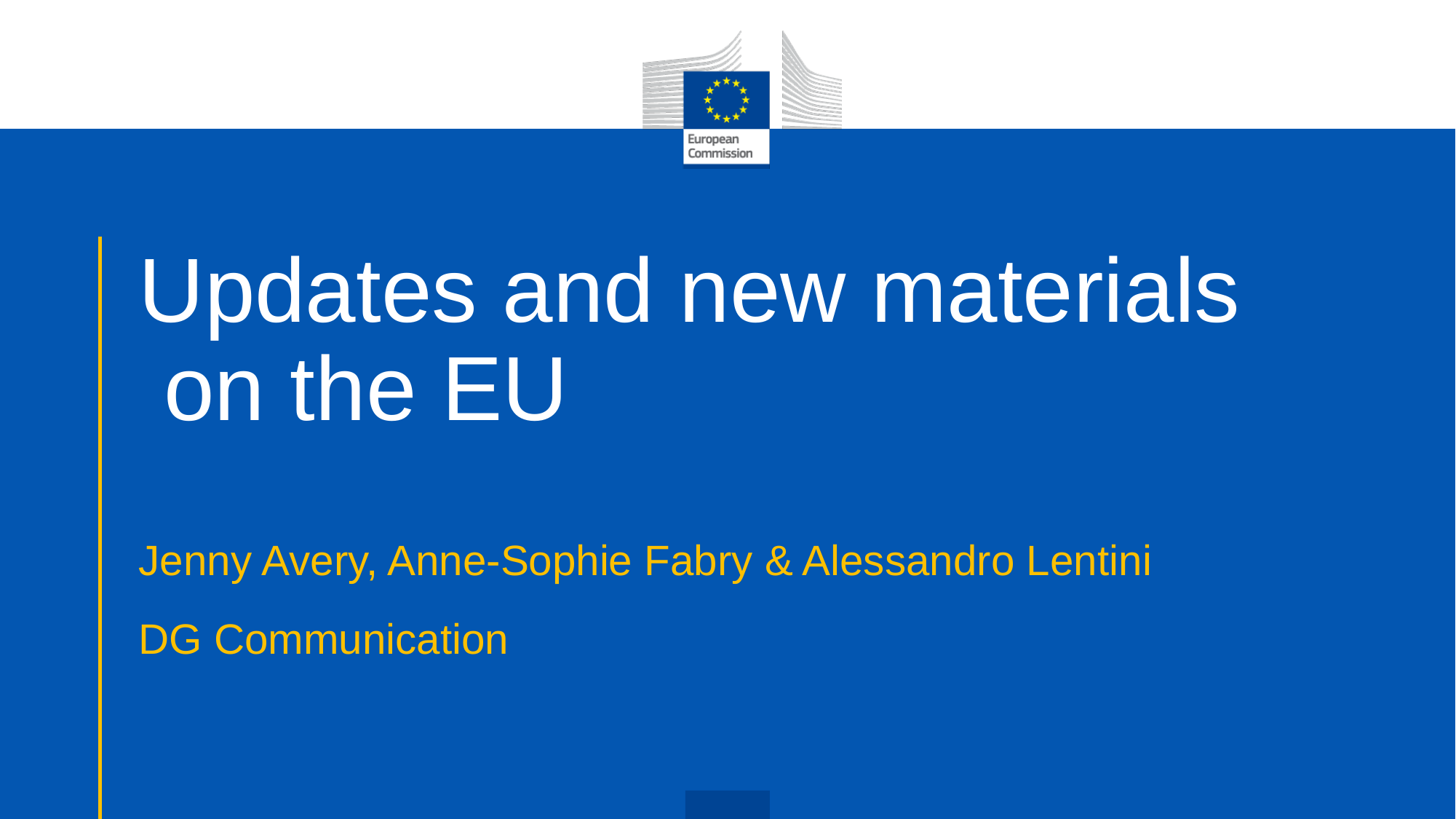

# Updates and new materials on the EU
Jenny Avery, Anne-Sophie Fabry & Alessandro Lentini
DG Communication